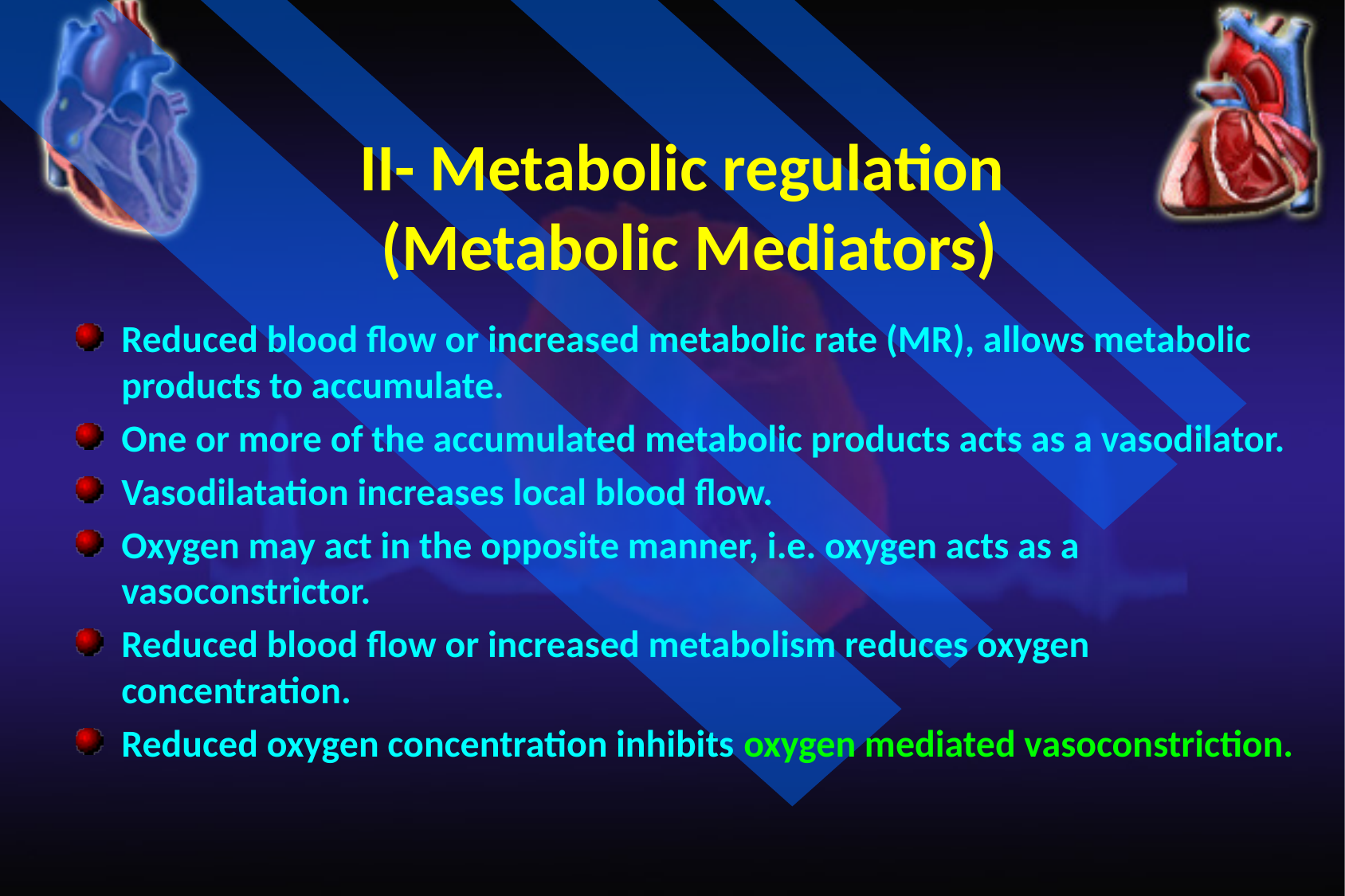

II- Metabolic regulation
 (Metabolic Mediators)
Reduced blood flow or increased metabolic rate (MR), allows metabolic products to accumulate.
One or more of the accumulated metabolic products acts as a vasodilator.
Vasodilatation increases local blood flow.
Oxygen may act in the opposite manner, i.e. oxygen acts as a vasoconstrictor.
Reduced blood flow or increased metabolism reduces oxygen concentration.
Reduced oxygen concentration inhibits oxygen mediated vasoconstriction.